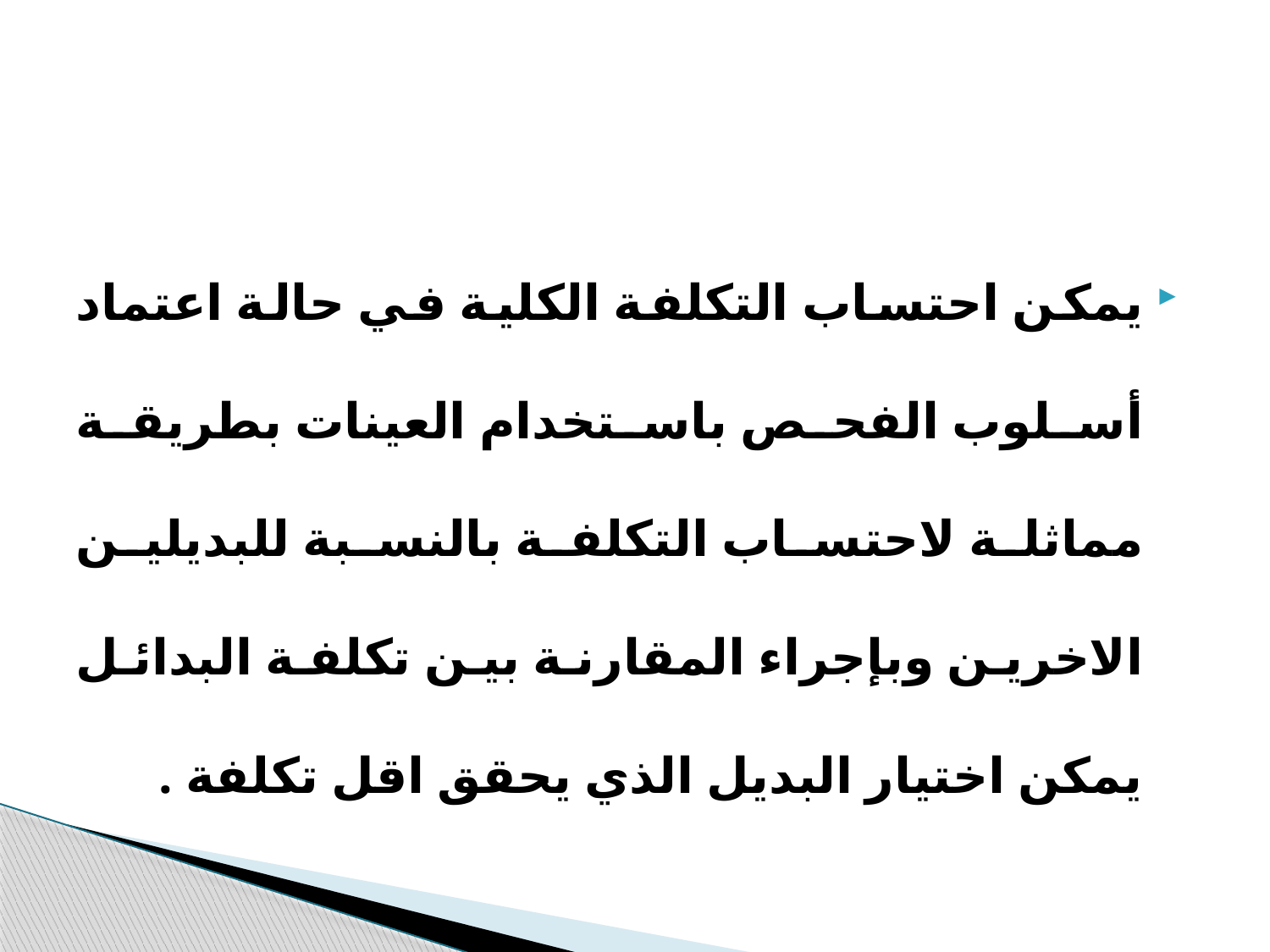

#
يمكن احتساب التكلفة الكلية في حالة اعتماد أسلوب الفحص باستخدام العينات بطريقة مماثلة لاحتساب التكلفة بالنسبة للبديلين الاخرين وبإجراء المقارنة بين تكلفة البدائل يمكن اختيار البديل الذي يحقق اقل تكلفة .